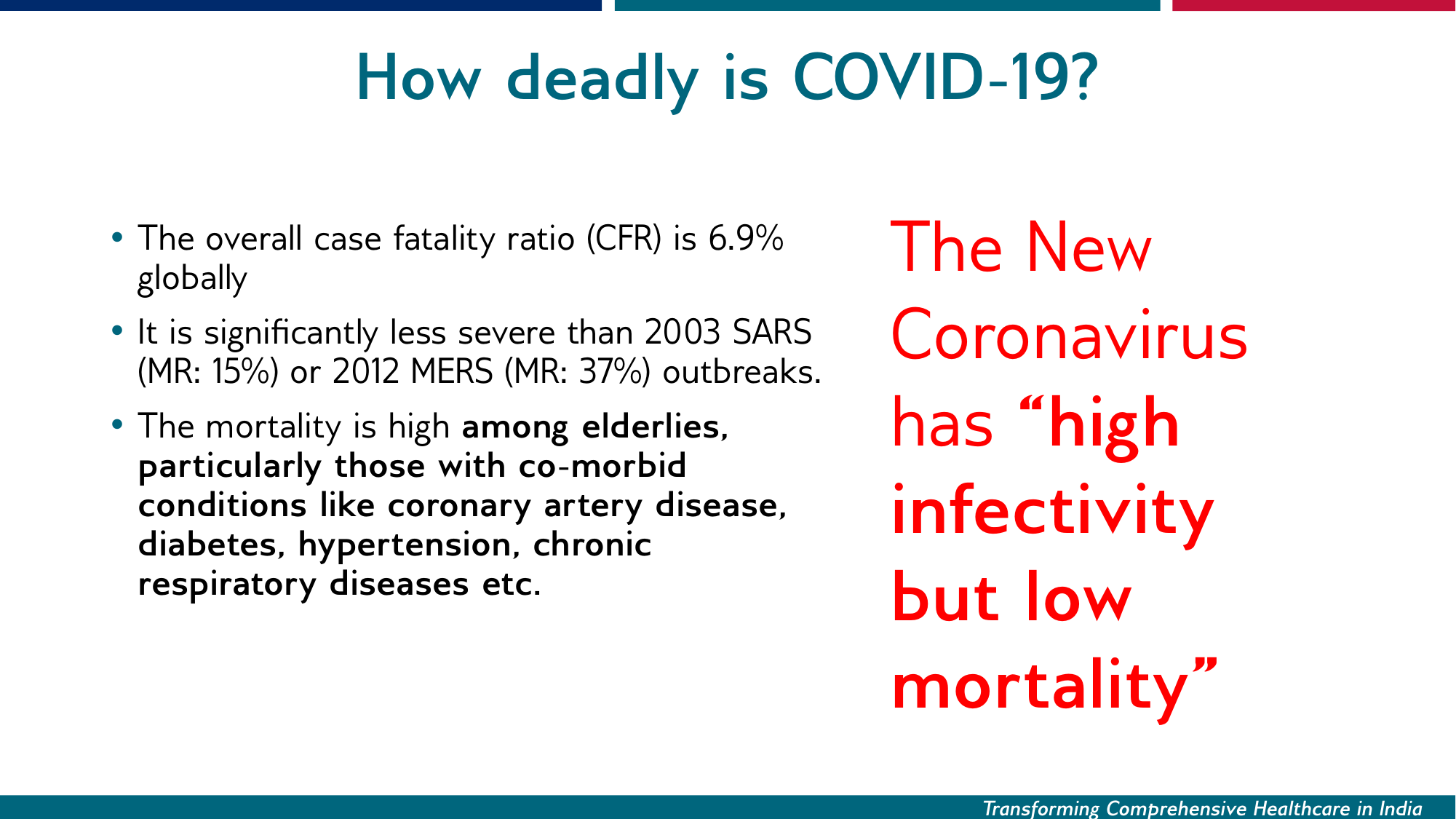

# How deadly is COVID-19?
The New Coronavirus has “high infectivity but low mortality”
The overall case fatality ratio (CFR) is 6.9% globally
It is significantly less severe than 2003 SARS (MR: 15%) or 2012 MERS (MR: 37%) outbreaks.
The mortality is high among elderlies, particularly those with co-morbid conditions like coronary artery disease, diabetes, hypertension, chronic respiratory diseases etc.